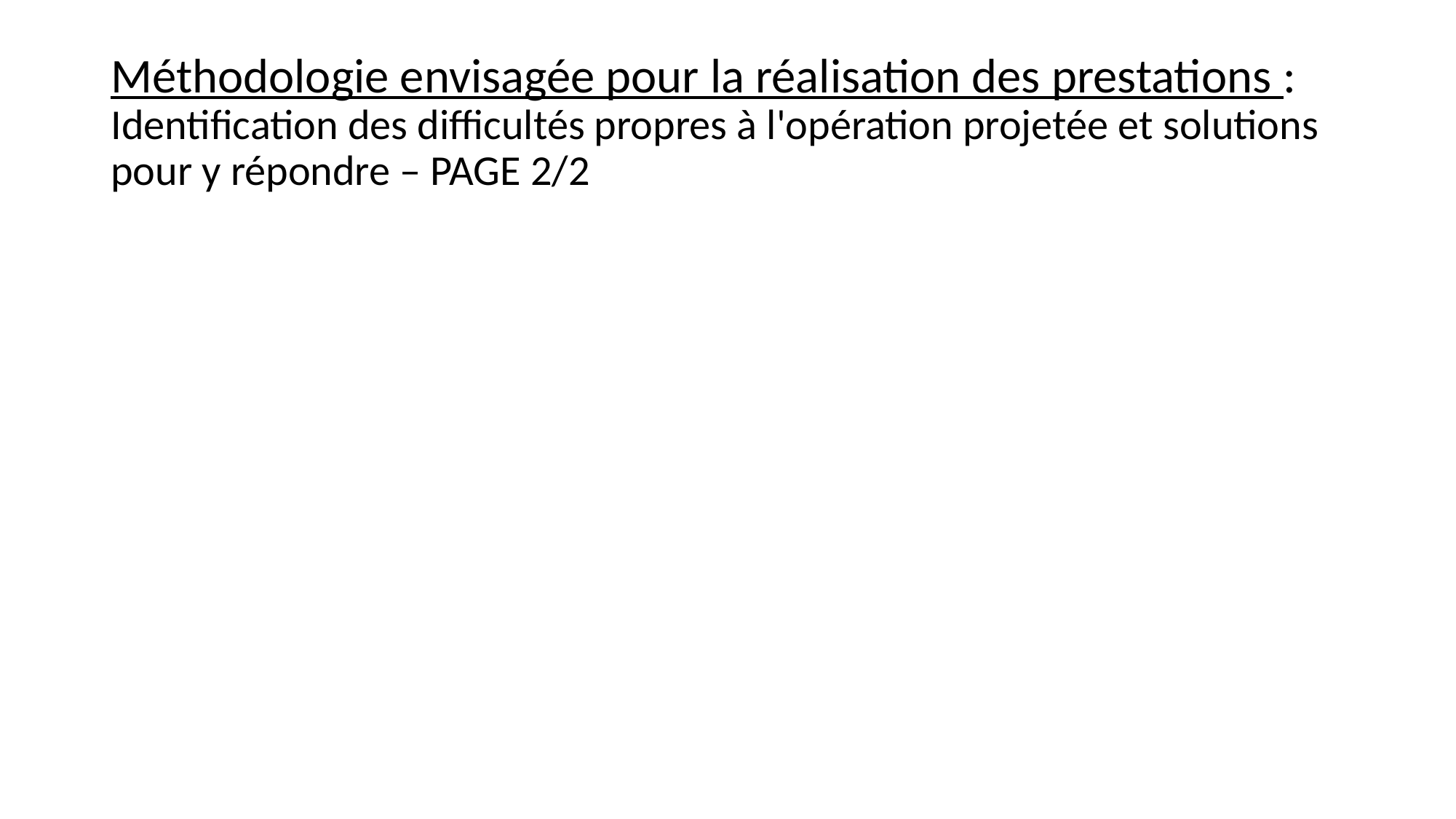

# Méthodologie envisagée pour la réalisation des prestations : Identification des difficultés propres à l'opération projetée et solutions pour y répondre – PAGE 2/2